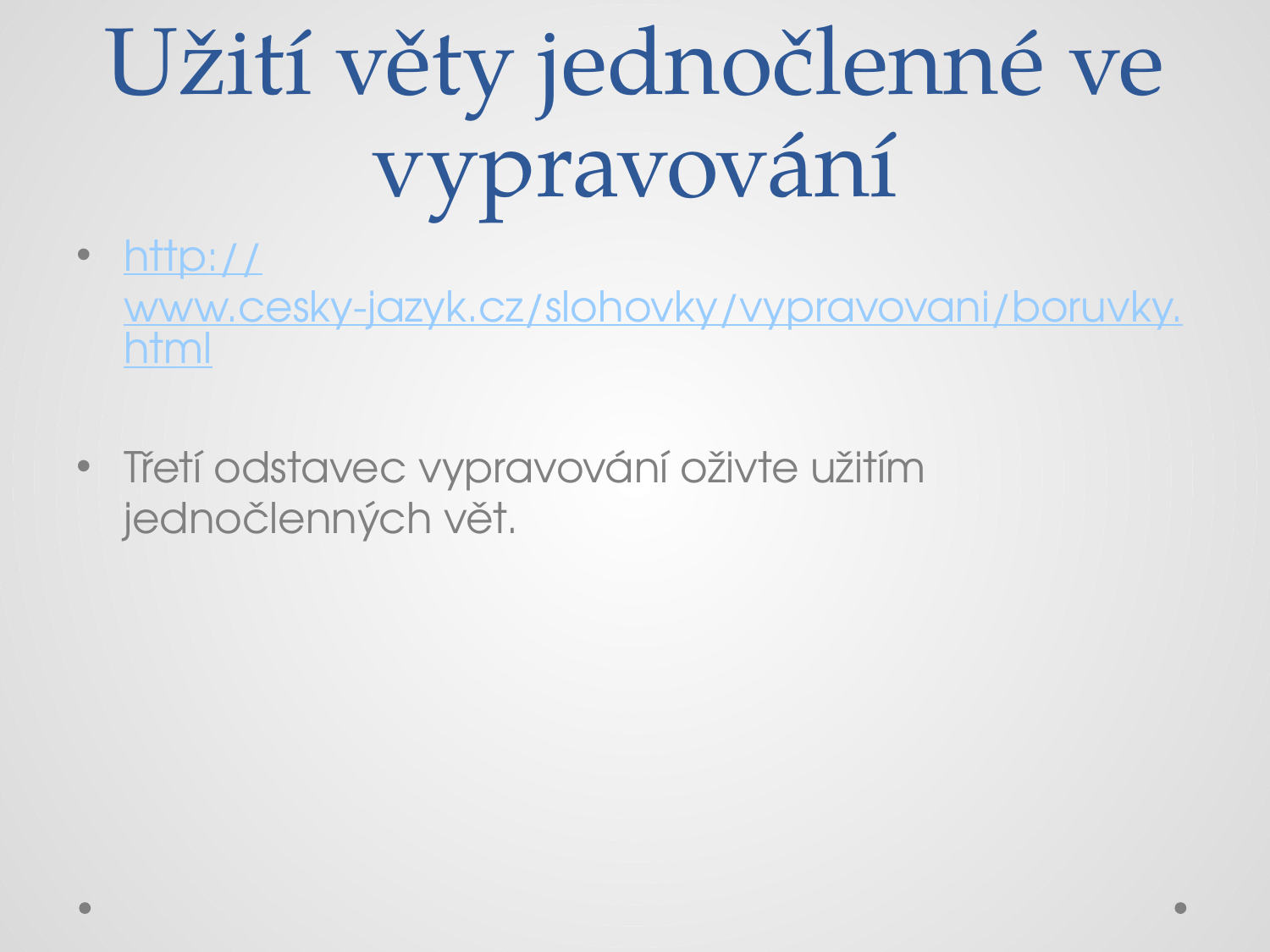

# Užití věty jednočlenné ve vypravování
http://www.cesky-jazyk.cz/slohovky/vypravovani/boruvky.html

Třetí odstavec vypravování oživte užitím jednočlenných vět.